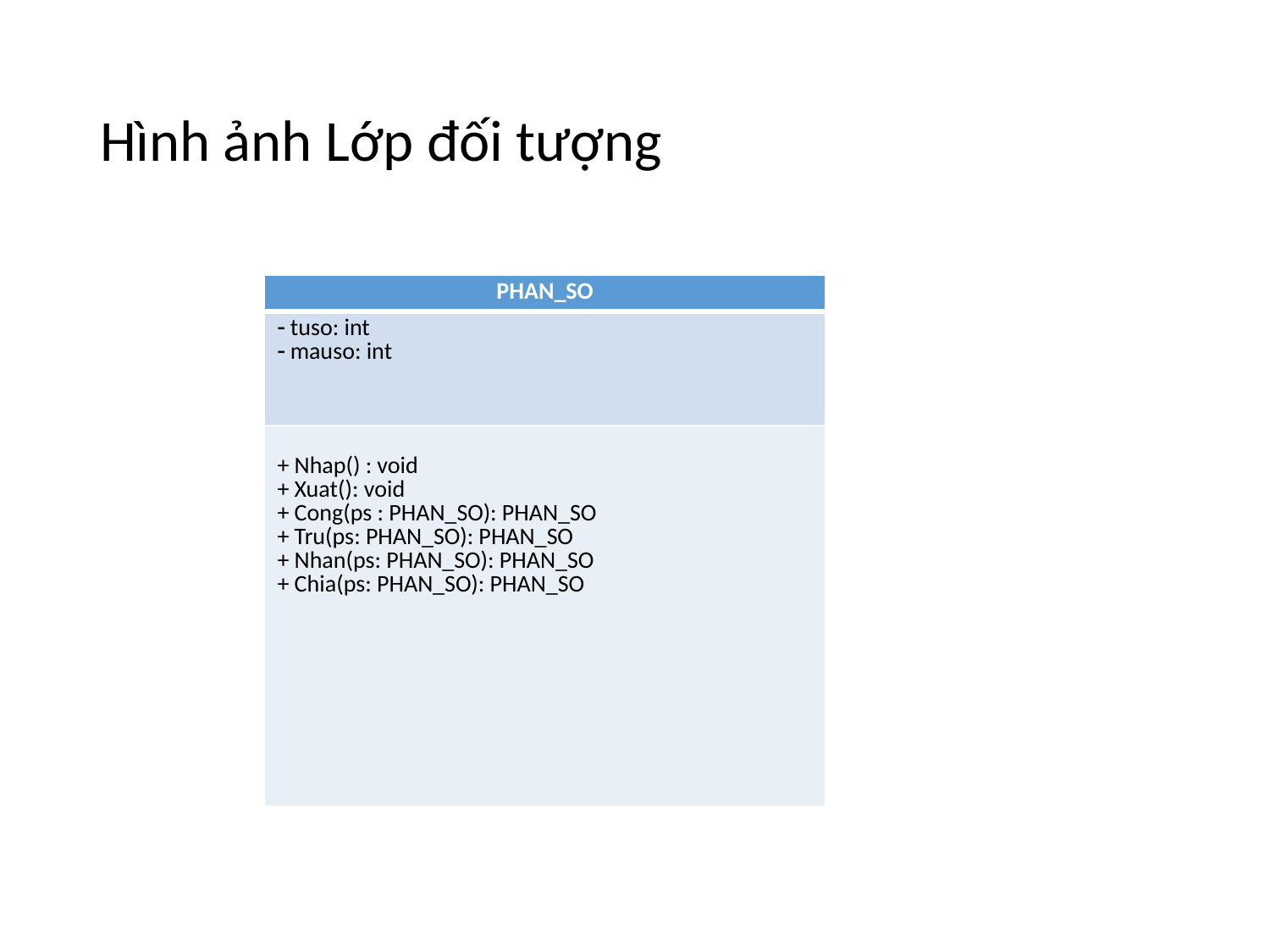

# Hình ảnh Lớp đối tượng
| PHAN\_SO |
| --- |
| tuso: int mauso: int |
| + Nhap() : void + Xuat(): void + Cong(ps : PHAN\_SO): PHAN\_SO + Tru(ps: PHAN\_SO): PHAN\_SO + Nhan(ps: PHAN\_SO): PHAN\_SO + Chia(ps: PHAN\_SO): PHAN\_SO |